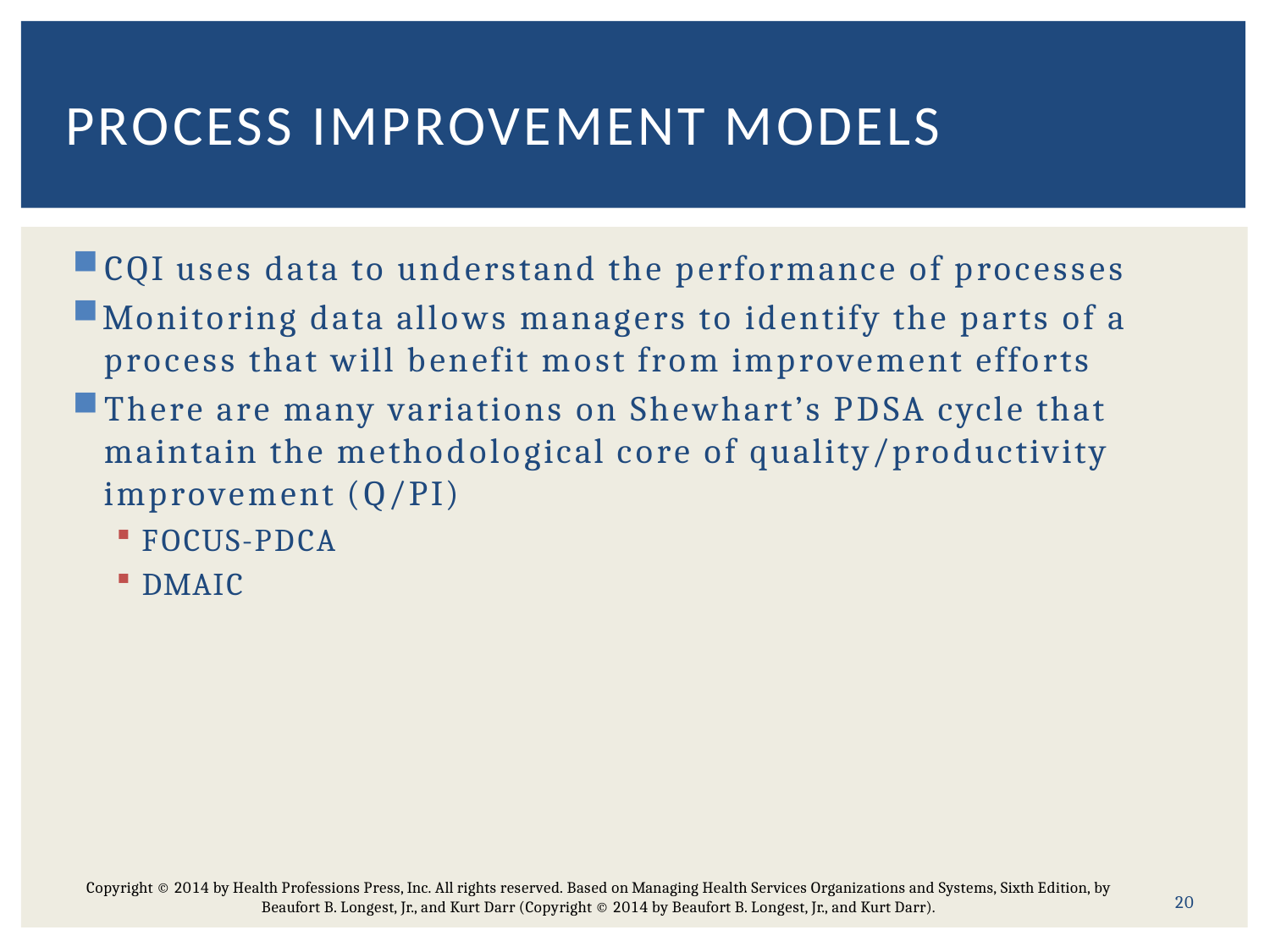

# Process improvement models
CQI uses data to understand the performance of processes
Monitoring data allows managers to identify the parts of a process that will benefit most from improvement efforts
There are many variations on Shewhart’s PDSA cycle that maintain the methodological core of quality/productivity improvement (Q/PI)
FOCUS-PDCA
DMAIC

20